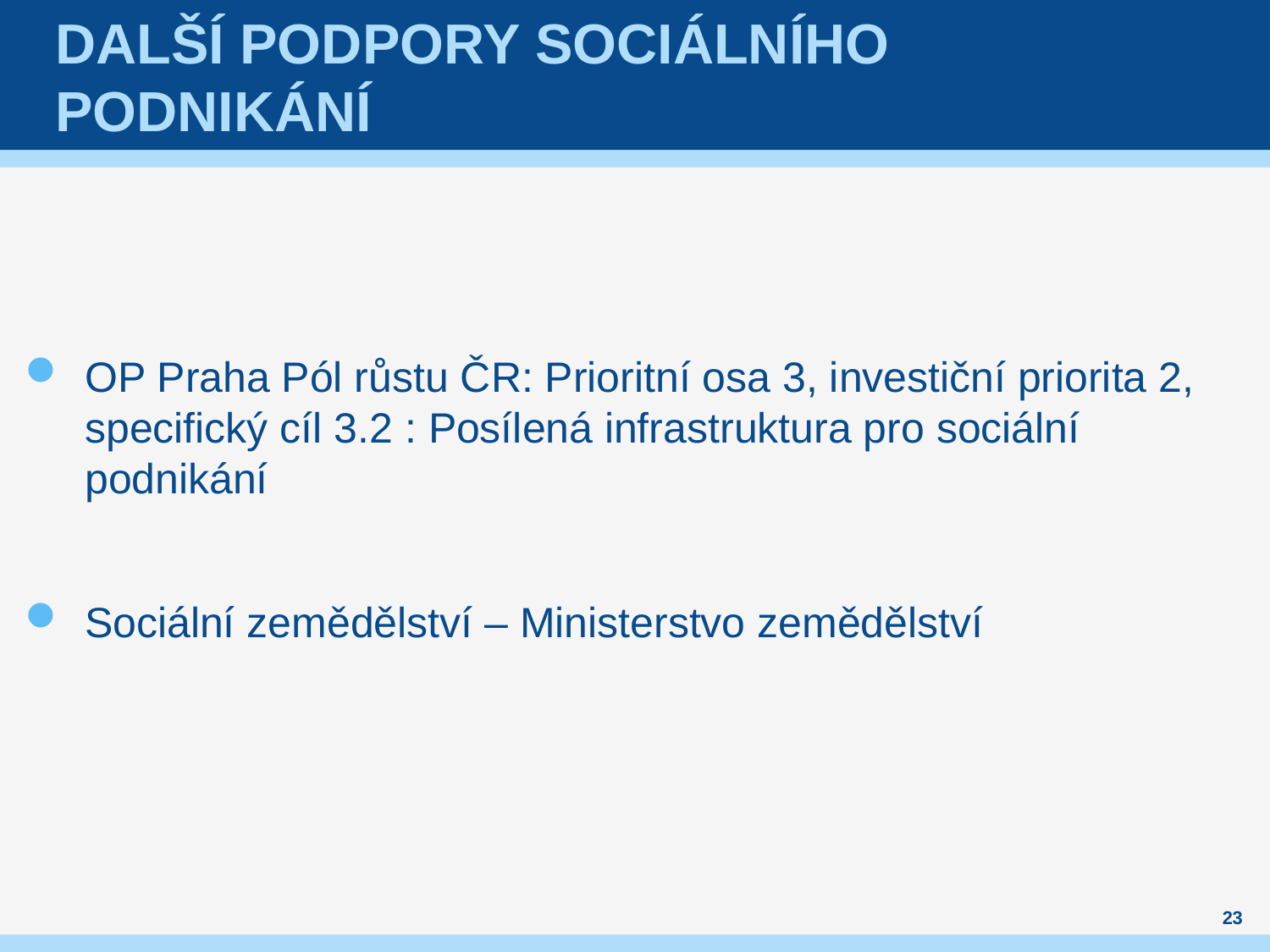

# Další podpory sociálního podnikání

OP Praha Pól růstu ČR: Prioritní osa 3, investiční priorita 2, specifický cíl 3.2 : Posílená infrastruktura pro sociální podnikání

Sociální zemědělství – Ministerstvo zemědělství

23